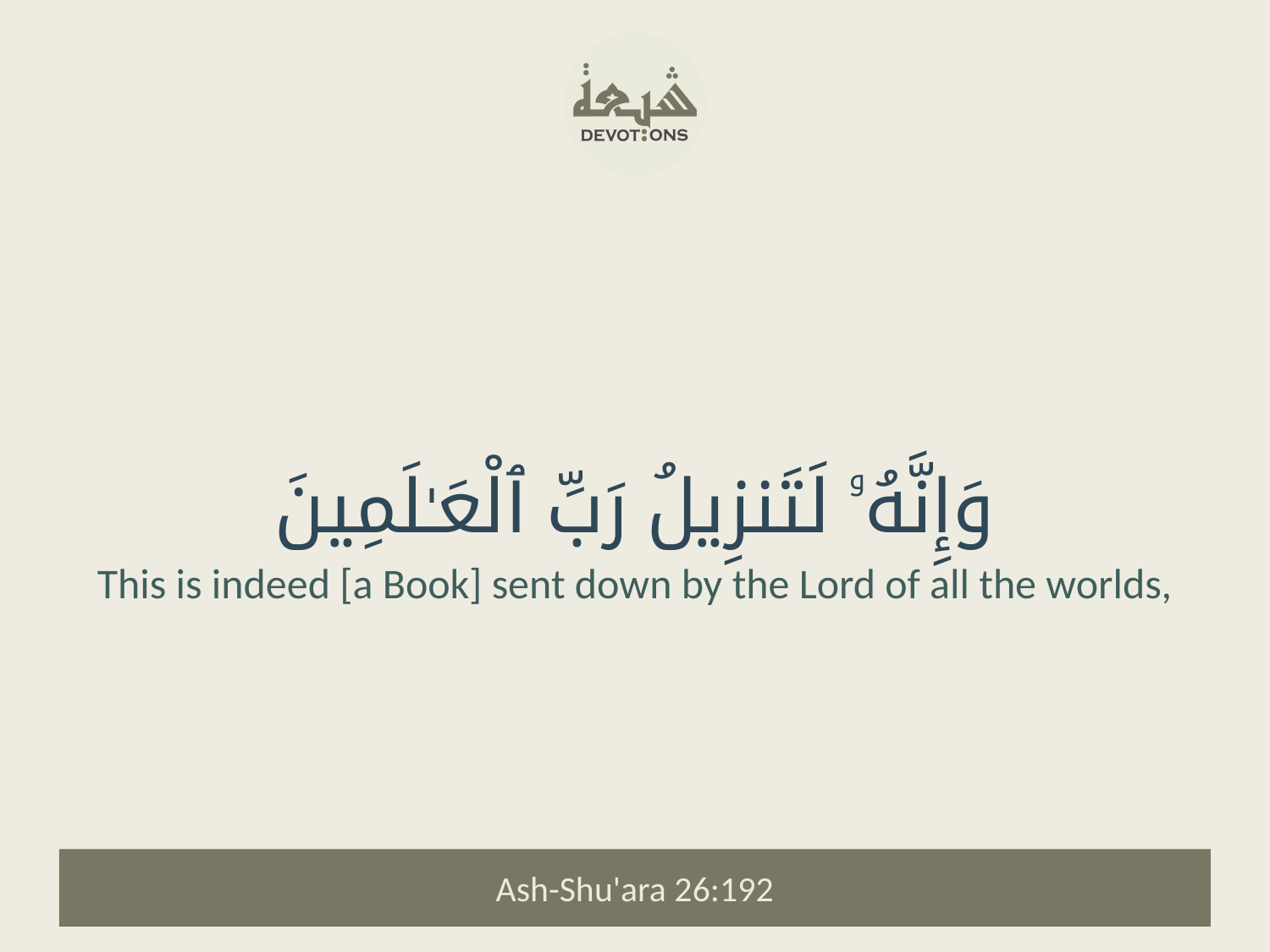

وَإِنَّهُۥ لَتَنزِيلُ رَبِّ ٱلْعَـٰلَمِينَ
This is indeed [a Book] sent down by the Lord of all the worlds,
Ash-Shu'ara 26:192